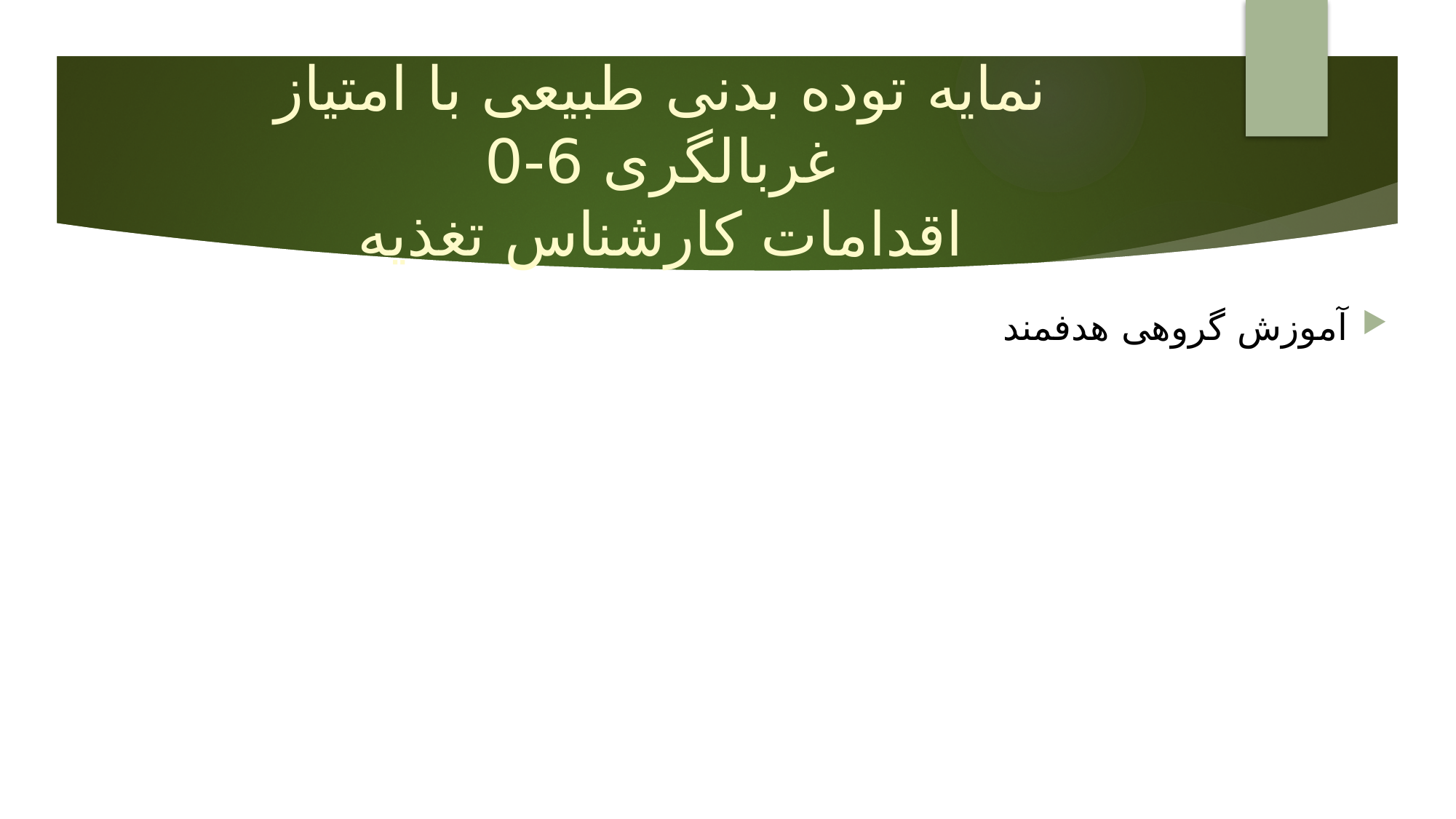

# نمایه توده بدنی طبیعی با امتیاز غربالگری 6-0 اقدامات کارشناس تغذیه
آموزش گروهی هدفمند